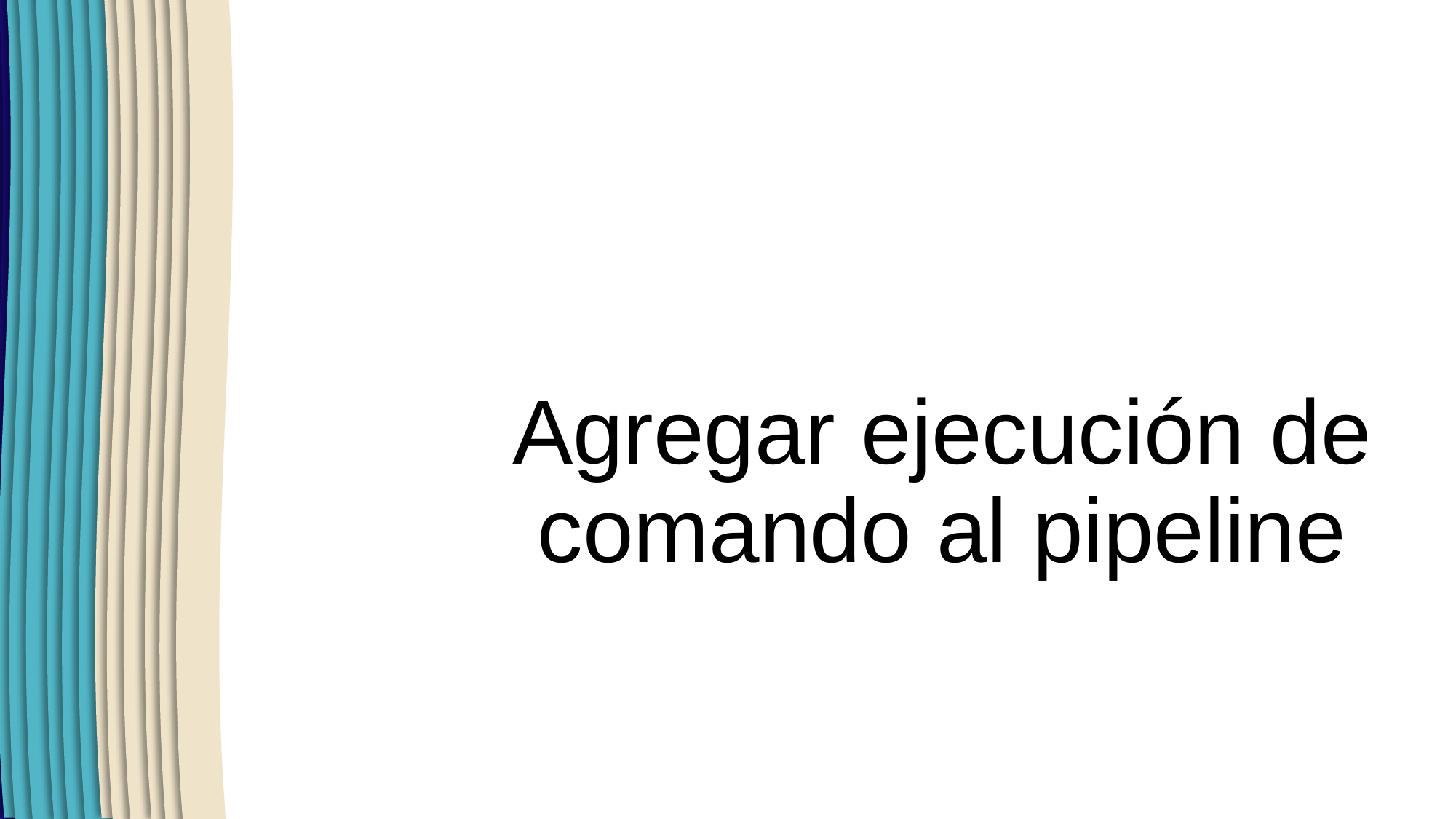

# Agregar ejecución de comando al pipeline